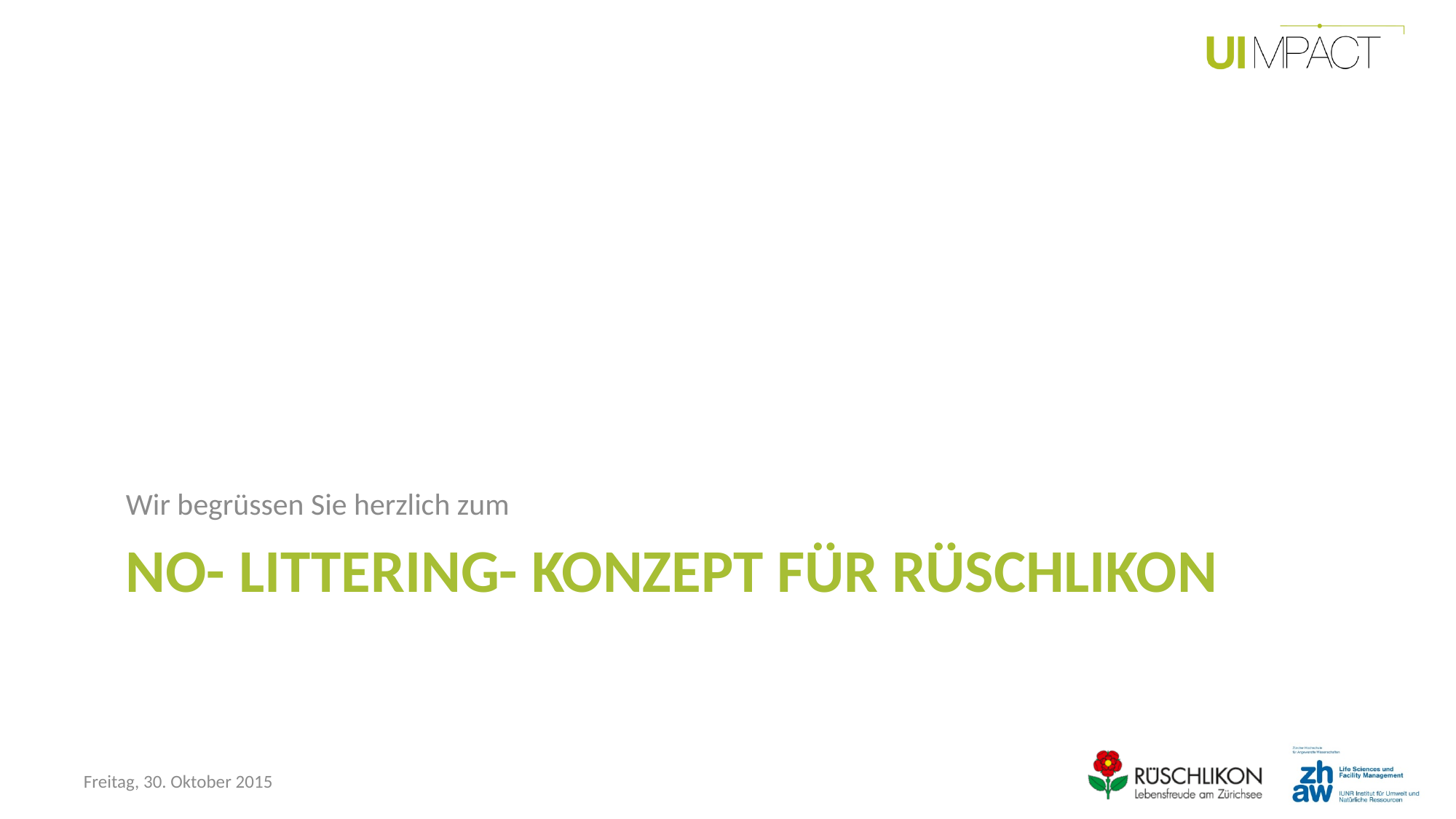

Wir begrüssen Sie herzlich zum
# No- Littering- Konzept für rüschlikon
Freitag, 30. Oktober 2015